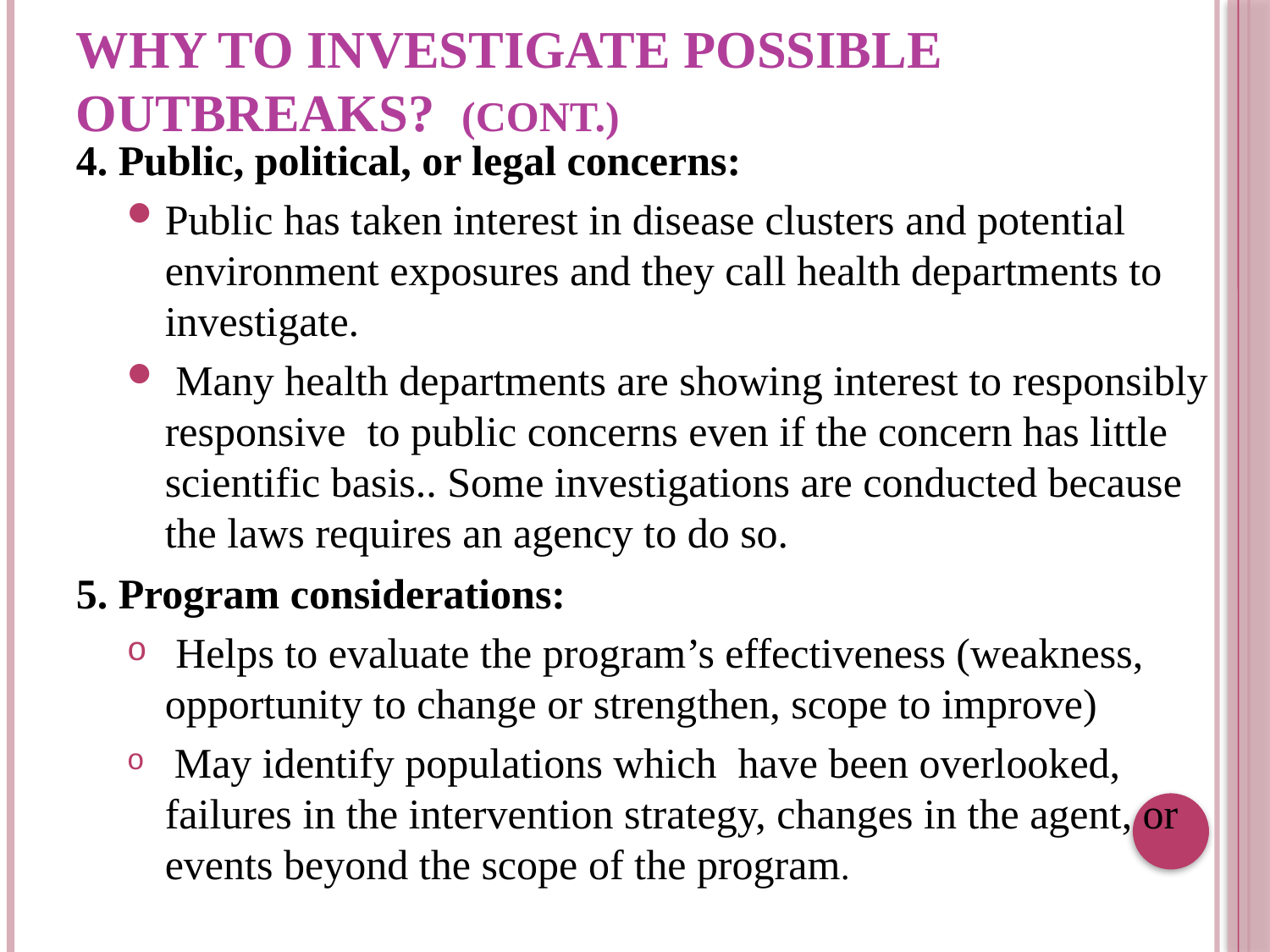

# Why to investigate possible outbreaks?  (cont.)
4. Public, political, or legal concerns:
Public has taken interest in disease clusters and potential environment exposures and they call health departments to investigate.
 Many health departments are showing interest to responsibly responsive  to public concerns even if the concern has little scientific basis.. Some investigations are conducted because the laws requires an agency to do so.
5. Program considerations:
 Helps to evaluate the program’s effectiveness (weakness, opportunity to change or strengthen, scope to improve)
 May identify populations which  have been overlooked, failures in the intervention strategy, changes in the agent, or events beyond the scope of the program.